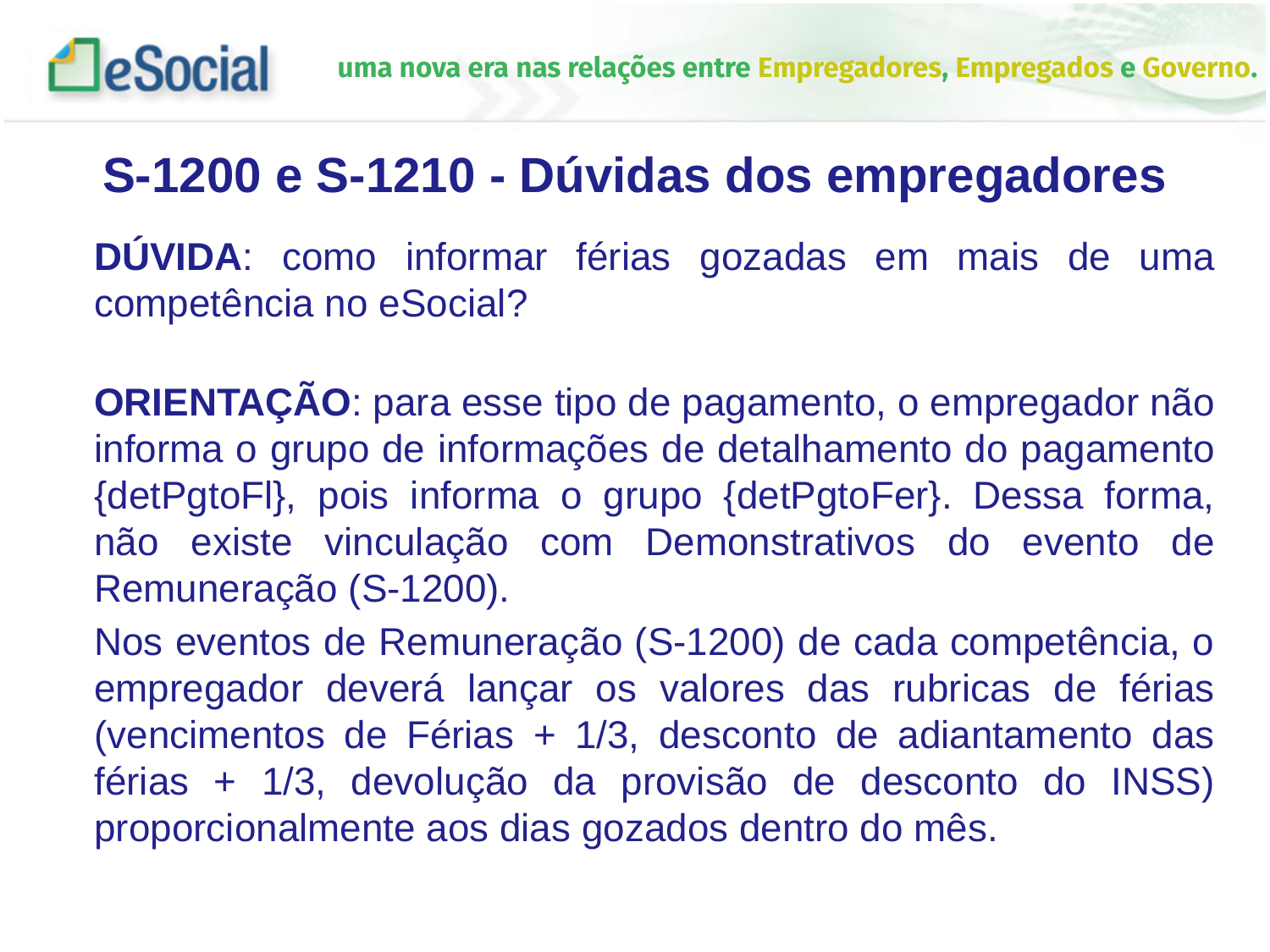

S-1200 e S-1210 - Dúvidas dos empregadores

DÚVIDA: como informar férias gozadas em mais de uma competência no eSocial?

ORIENTAÇÃO: para esse tipo de pagamento, o empregador não informa o grupo de informações de detalhamento do pagamento {detPgtoFl}, pois informa o grupo {detPgtoFer}. Dessa forma, não existe vinculação com Demonstrativos do evento de Remuneração (S-1200).
Nos eventos de Remuneração (S-1200) de cada competência, o empregador deverá lançar os valores das rubricas de férias (vencimentos de Férias + 1/3, desconto de adiantamento das férias + 1/3, devolução da provisão de desconto do INSS) proporcionalmente aos dias gozados dentro do mês.